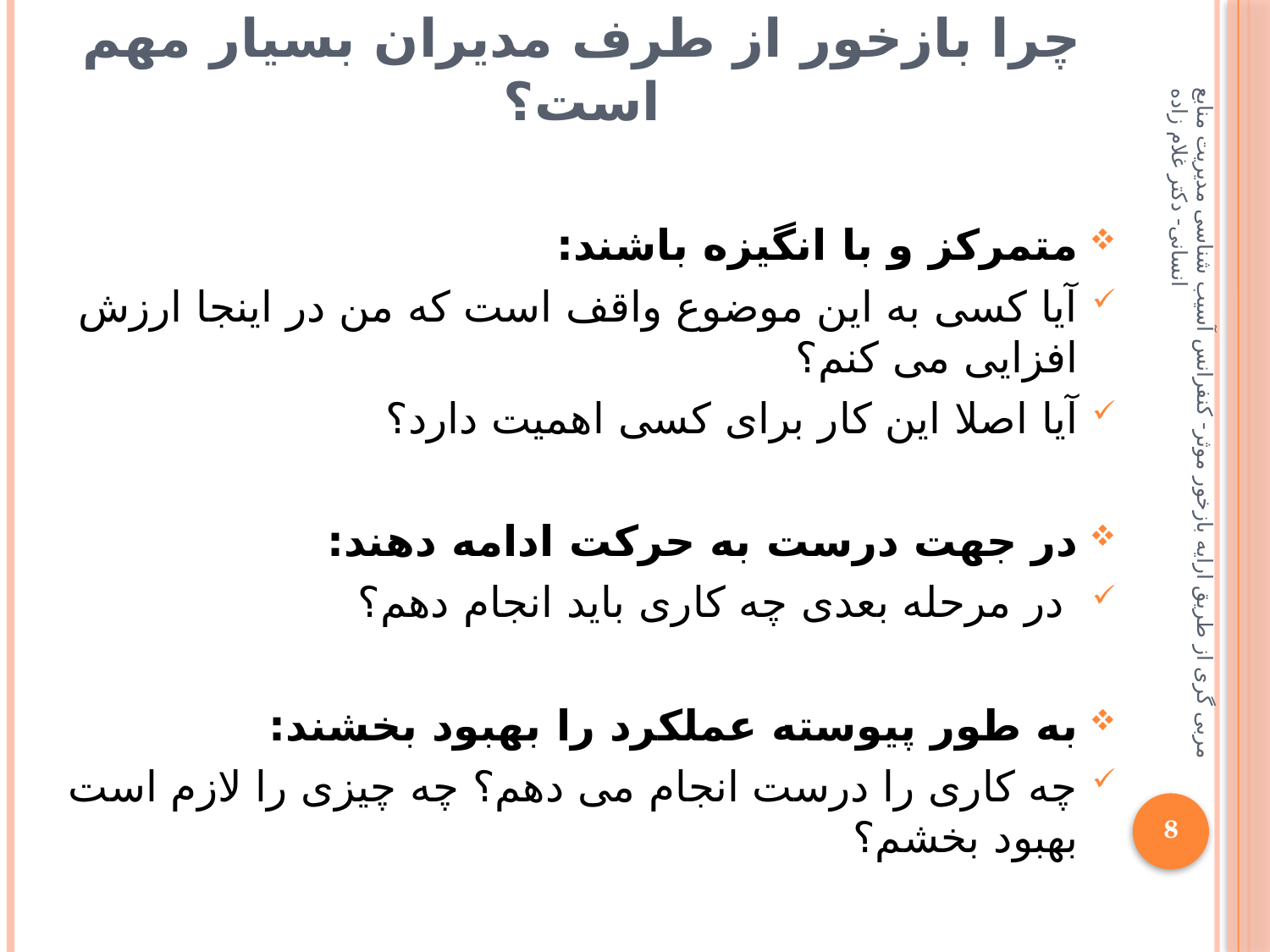

# چرا بازخور از طرف مدیران بسیار مهم است؟
متمرکز و با انگیزه باشند:
آیا کسی به این موضوع واقف است که من در اینجا ارزش افزایی می کنم؟
آیا اصلا این کار برای کسی اهمیت دارد؟

در جهت درست به حرکت ادامه دهند:
 در مرحله بعدی چه کاری باید انجام دهم؟

به طور پیوسته عملکرد را بهبود بخشند:
چه کاری را درست انجام می دهم؟ چه چیزی را لازم است بهبود بخشم؟
مربی گری از طریق ارایه بازخور موثر- کنفرانس آسیب شناسی مدیریت منابع انسانی- دکتر غلام زاده
8